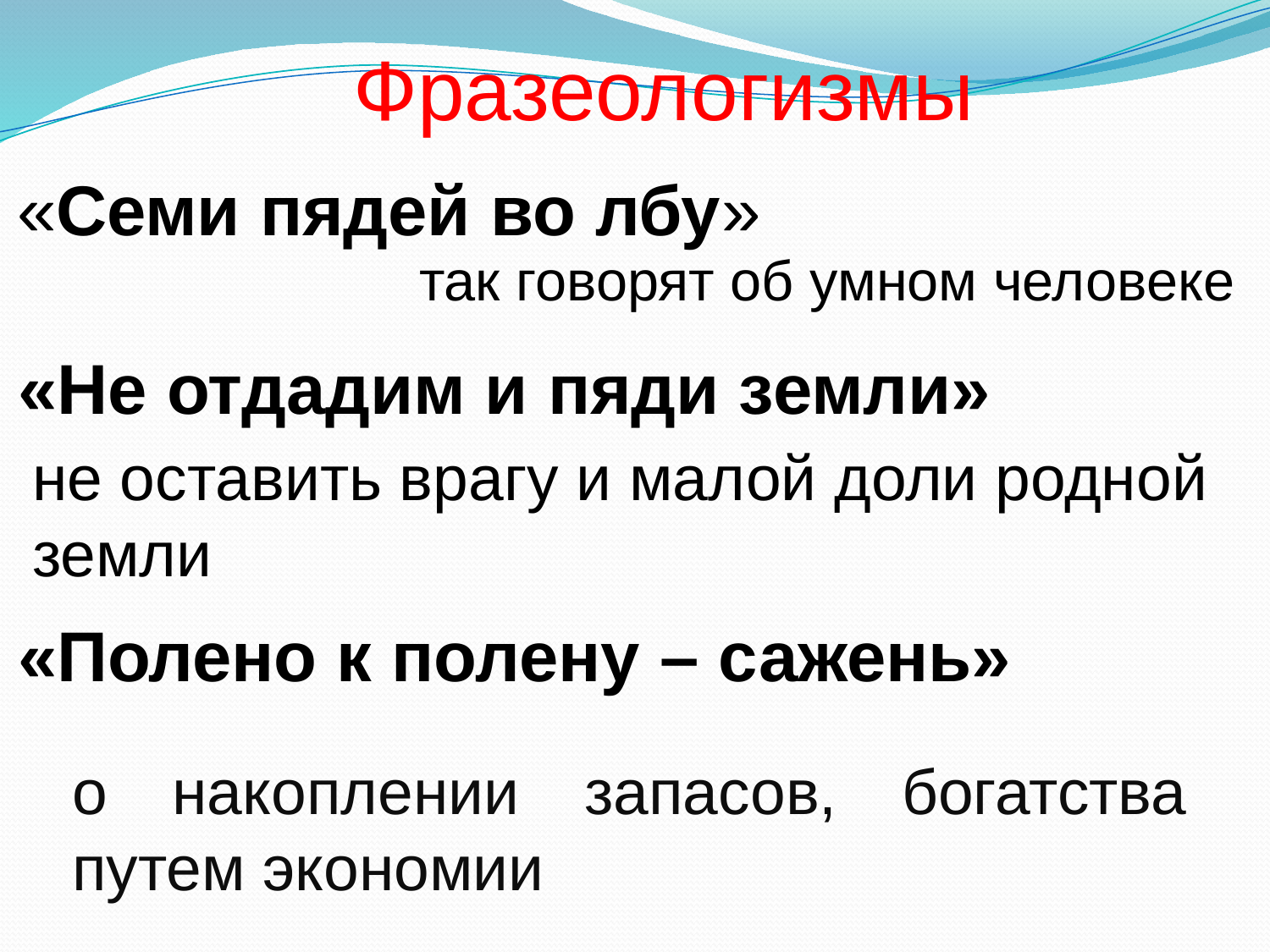

Фразеологизмы
«Семи пядей во лбу»
так говорят об умном человеке
«Не отдадим и пяди земли»
не оставить врагу и малой доли родной земли
«Полено к полену – сажень»
о накоплении запасов, богатства путем экономии